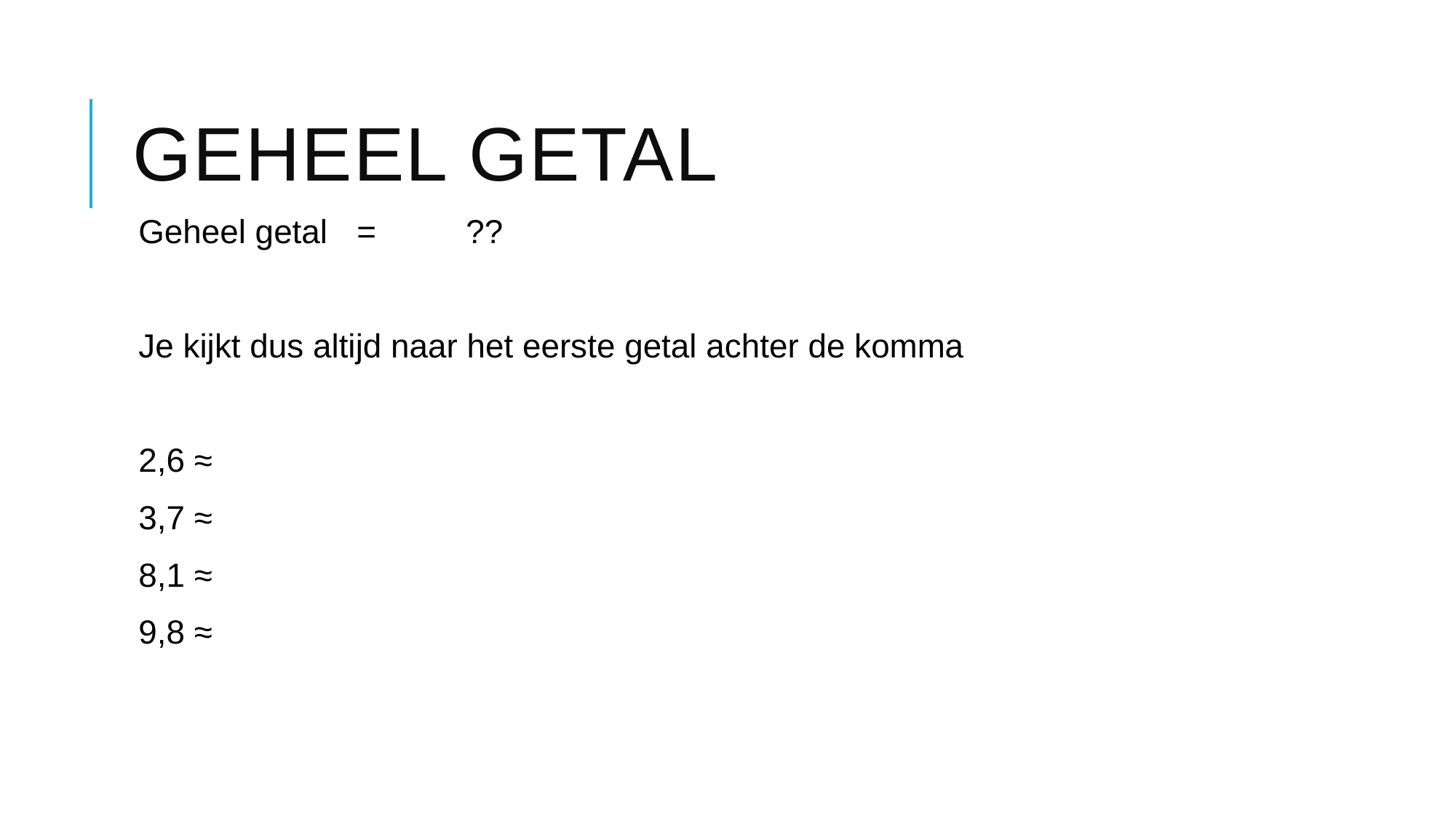

# Geheel getal
Geheel getal	=	??

Je kijkt dus altijd naar het eerste getal achter de komma

2,6 ≈
3,7 ≈
8,1 ≈
9,8 ≈